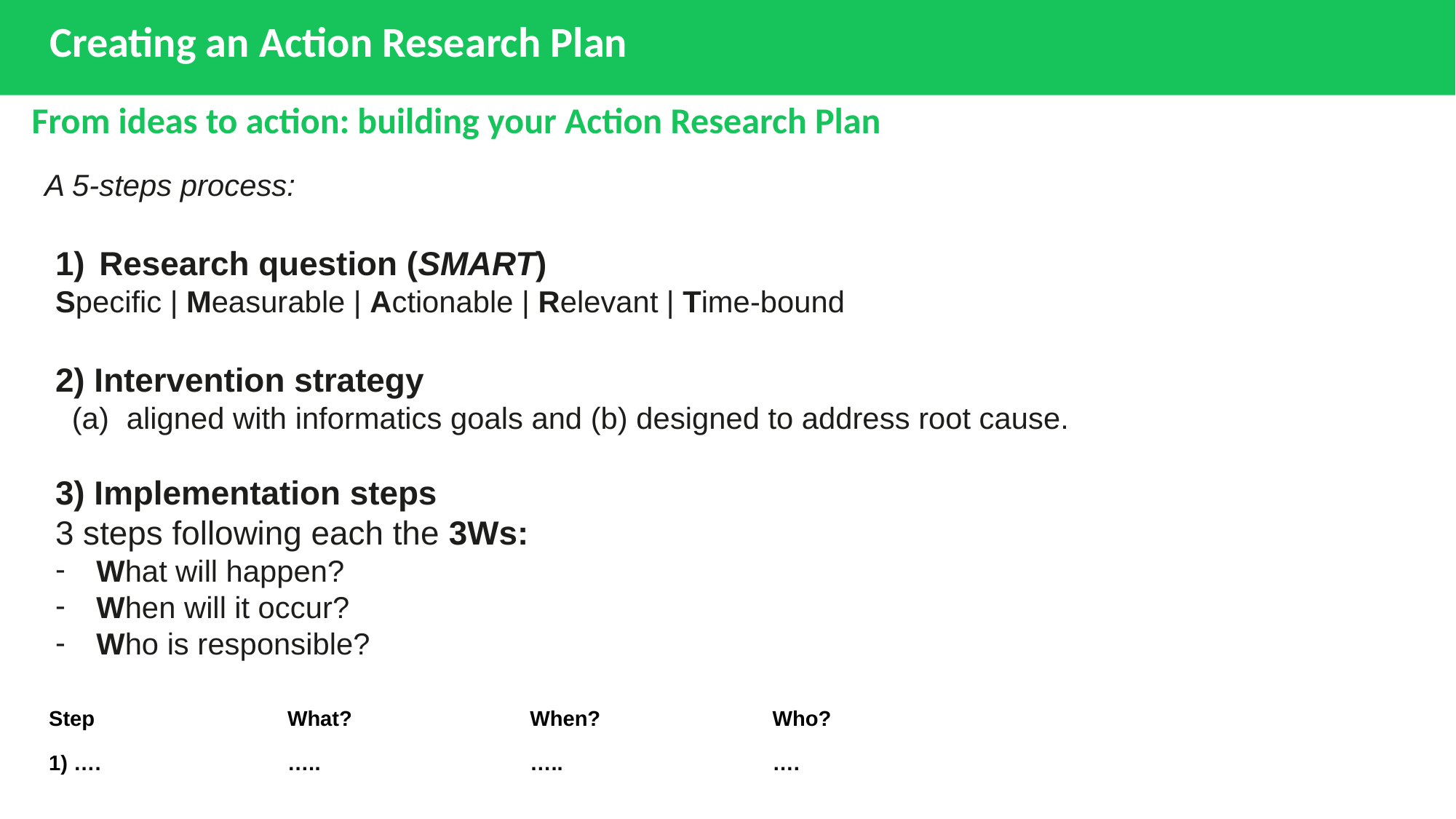

# Creating an Action Research Plan
From ideas to action: building your Action Research Plan
A 5-steps process:

Research question (SMART)
Specific | Measurable | Actionable | Relevant | Time-bound

2) Intervention strategy
aligned with informatics goals and (b) designed to address root cause.

3) Implementation steps
3 steps following each the 3Ws:
What will happen?
When will it occur?
Who is responsible?

| Step | What? | When? | Who? |
| --- | --- | --- | --- |
| 1) …. | ….. | ….. | …. |